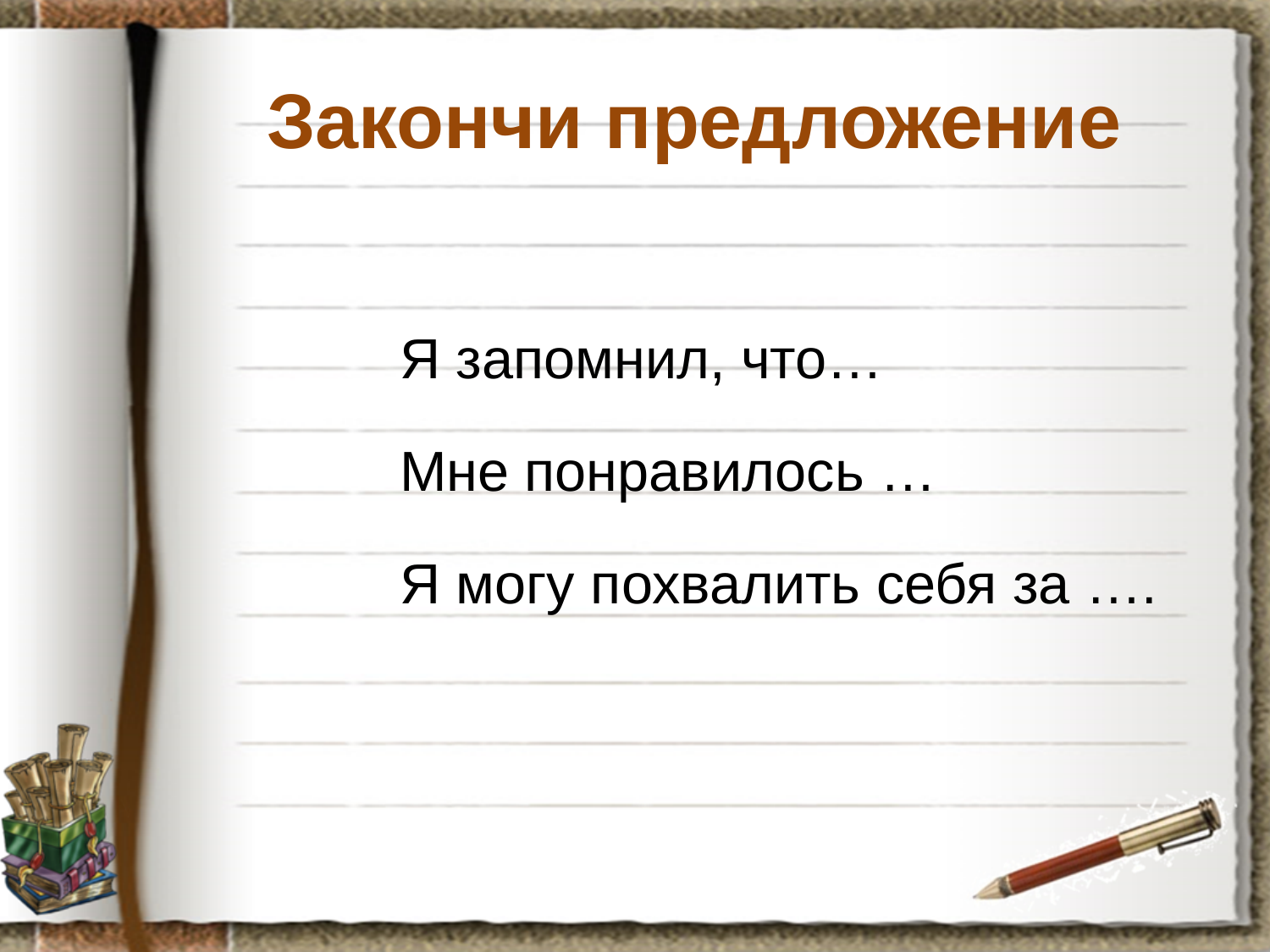

# Закончи предложение
Я запомнил, что…
Мне понравилось …
Я могу похвалить себя за ….